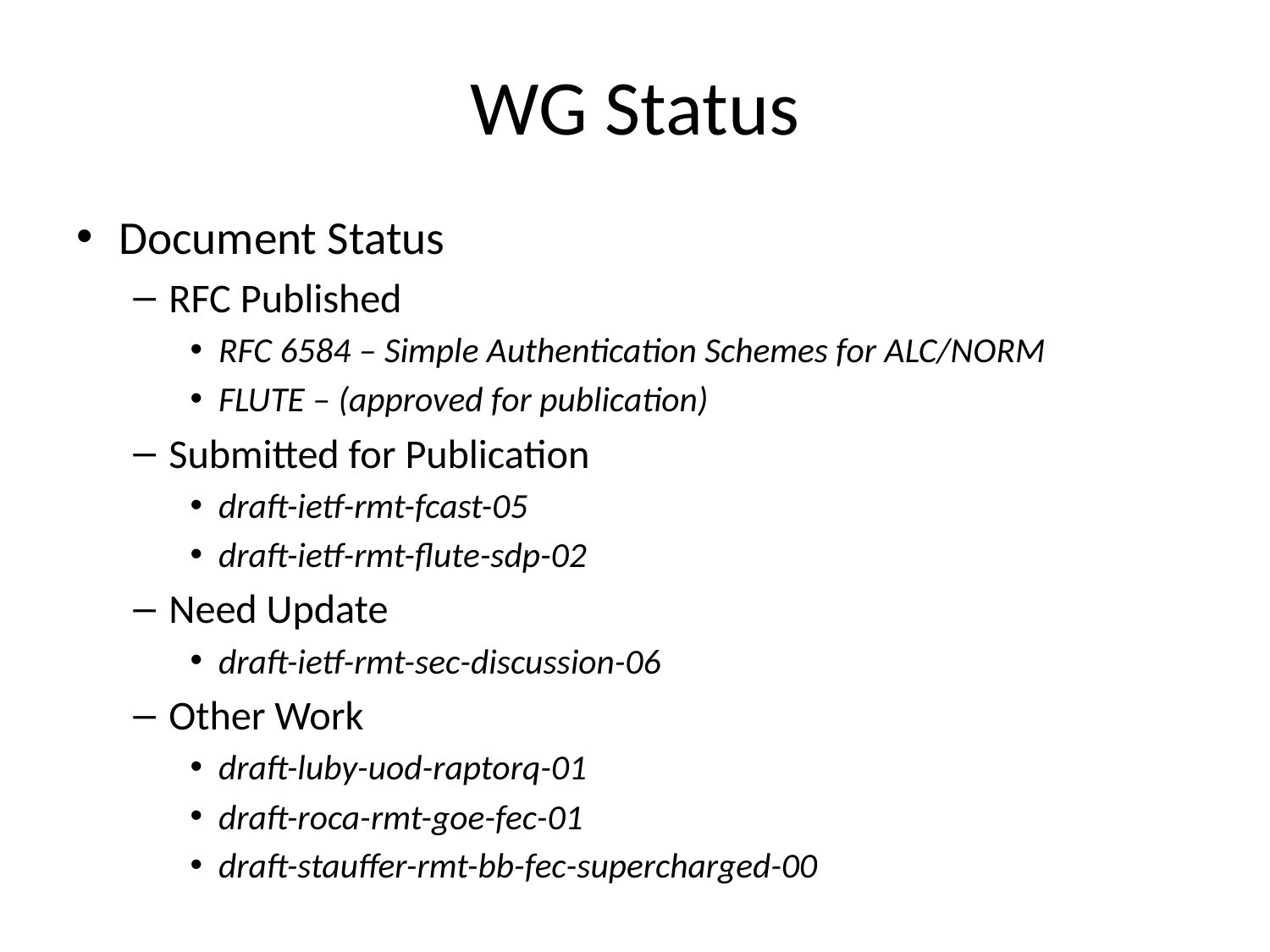

# WG Status
Document Status
RFC Published
RFC 6584 – Simple Authentication Schemes for ALC/NORM
FLUTE – (approved for publication)
Submitted for Publication
draft-ietf-rmt-fcast-05
draft-ietf-rmt-flute-sdp-02
Need Update
draft-ietf-rmt-sec-discussion-06
Other Work
draft-luby-uod-raptorq-01
draft-roca-rmt-goe-fec-01
draft-stauffer-rmt-bb-fec-supercharged-00